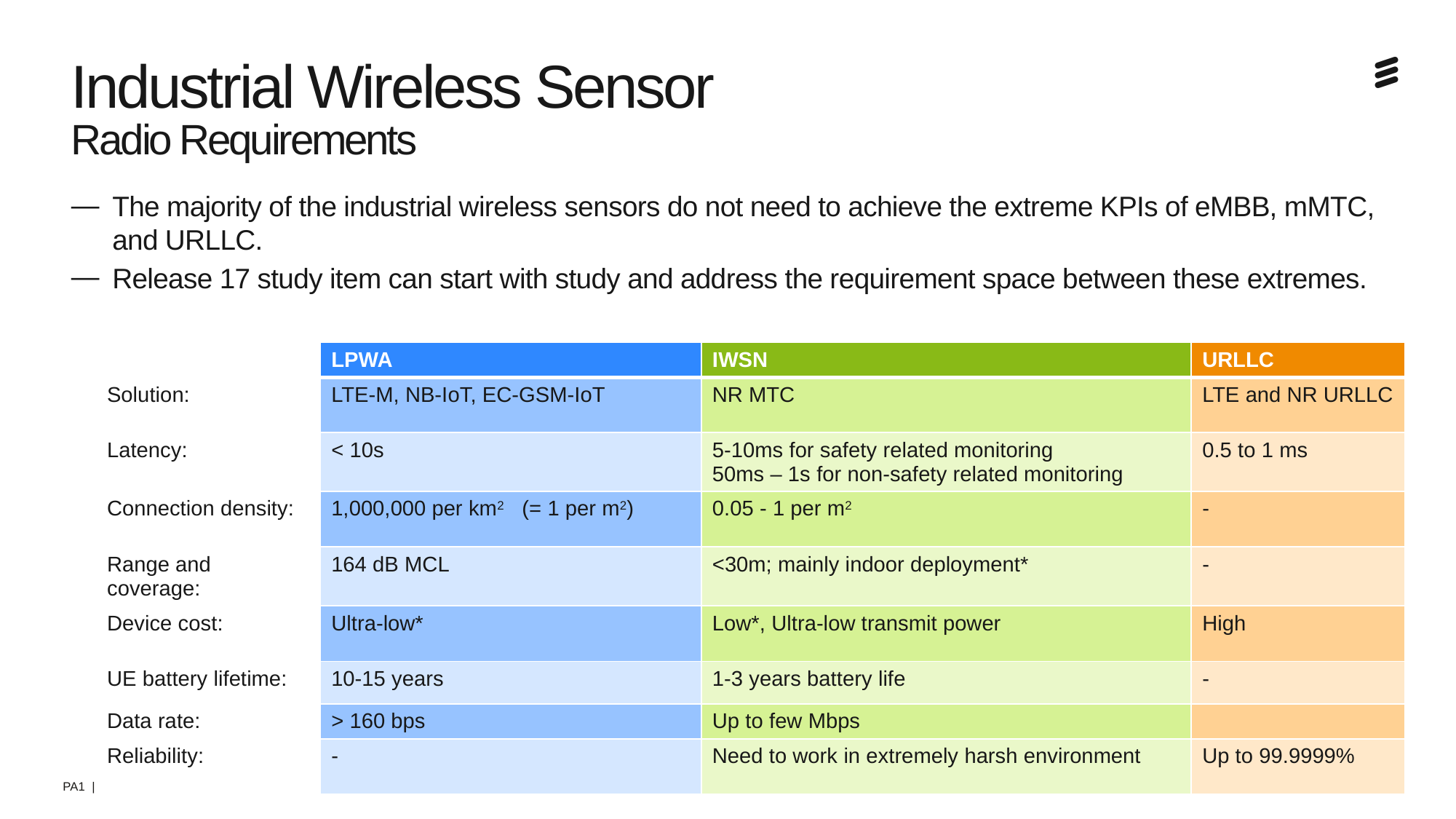

# Industrial Wireless Sensor Radio Requirements
The majority of the industrial wireless sensors do not need to achieve the extreme KPIs of eMBB, mMTC, and URLLC.
Release 17 study item can start with study and address the requirement space between these extremes.
|  | LPWA | IWSN | URLLC |
| --- | --- | --- | --- |
| Solution: | LTE-M, NB-IoT, EC-GSM-IoT | NR MTC | LTE and NR URLLC |
| Latency: | < 10s | 5-10ms for safety related monitoring 50ms – 1s for non-safety related monitoring | 0.5 to 1 ms |
| Connection density: | 1,000,000 per km2 (= 1 per m2) | 0.05 - 1 per m2 | - |
| Range and coverage: | 164 dB MCL | <30m; mainly indoor deployment\* | - |
| Device cost: | Ultra-low\* | Low\*, Ultra-low transmit power | High |
| UE battery lifetime: | 10-15 years | 1-3 years battery life | - |
| Data rate: | > 160 bps | Up to few Mbps |  |
| Reliability: | - | Need to work in extremely harsh environment | Up to 99.9999% |